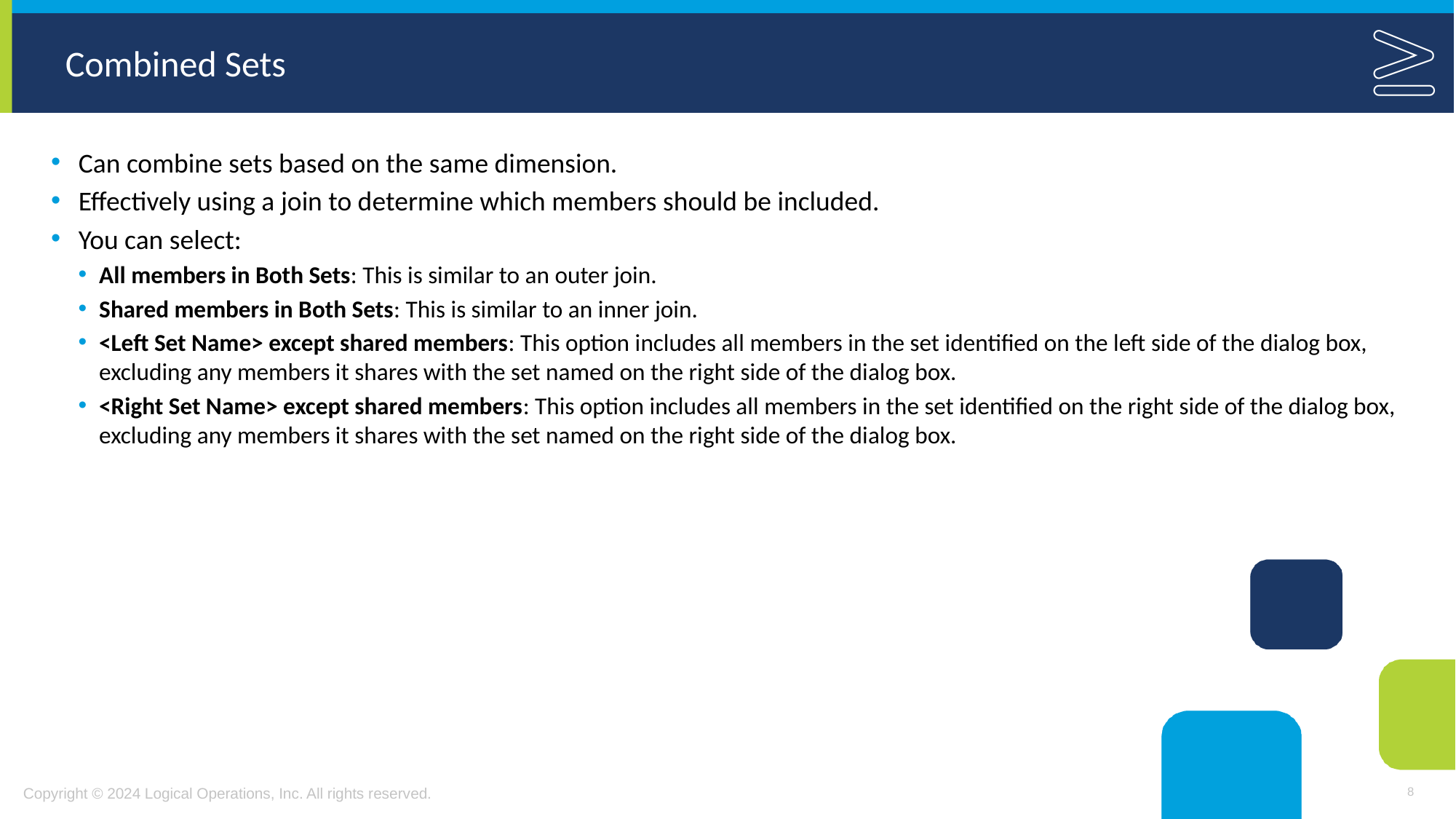

# Combined Sets
Can combine sets based on the same dimension.
Effectively using a join to determine which members should be included.
You can select:
All members in Both Sets: This is similar to an outer join.
Shared members in Both Sets: This is similar to an inner join.
<Left Set Name> except shared members: This option includes all members in the set identified on the left side of the dialog box, excluding any members it shares with the set named on the right side of the dialog box.
<Right Set Name> except shared members: This option includes all members in the set identified on the right side of the dialog box, excluding any members it shares with the set named on the right side of the dialog box.
8